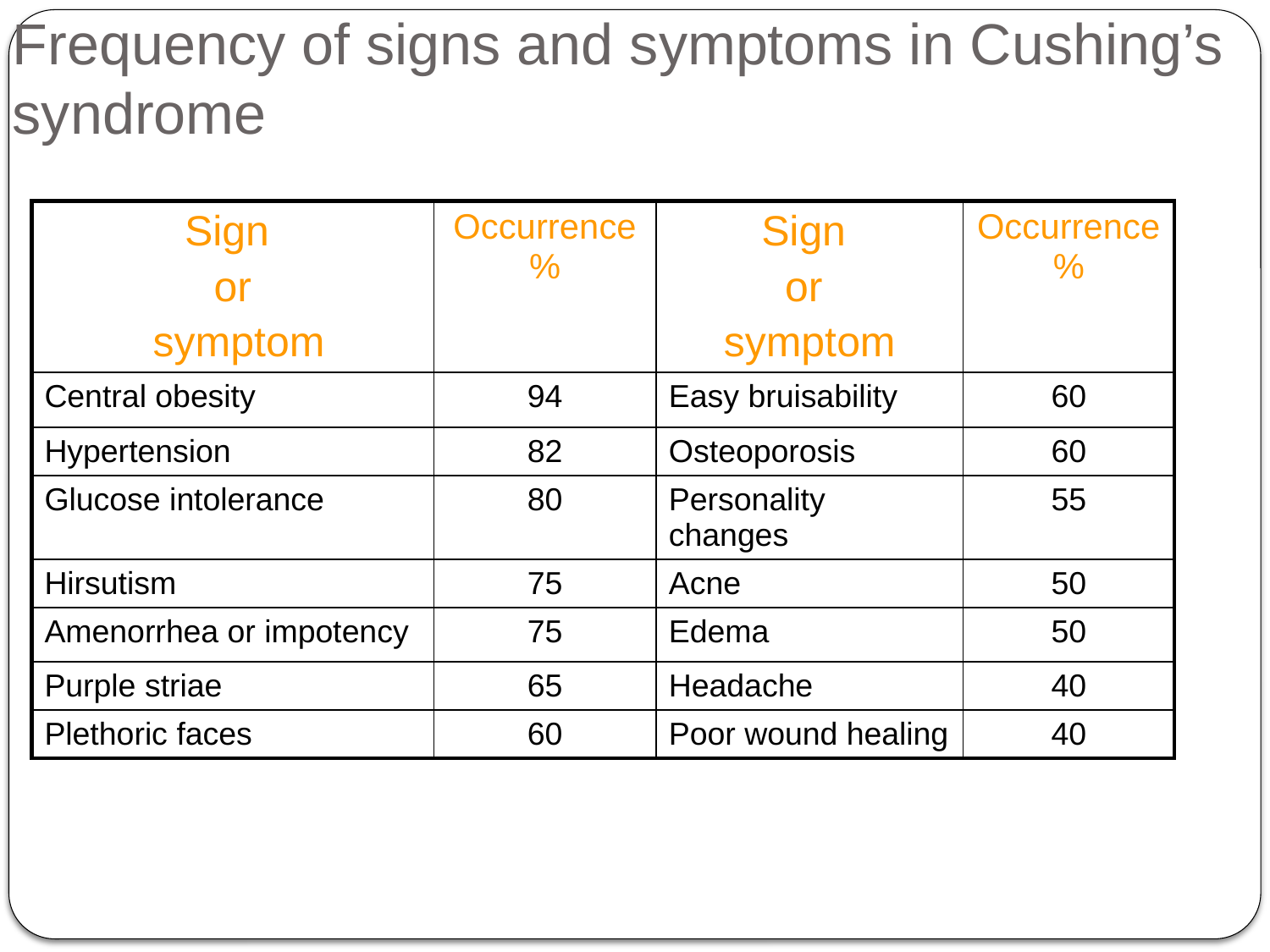

# Frequency of signs and symptoms in Cushing’s syndrome
| Sign or symptom | Occurrence % | Sign or symptom | Occurrence % |
| --- | --- | --- | --- |
| Central obesity | 94 | Easy bruisability | 60 |
| Hypertension | 82 | Osteoporosis | 60 |
| Glucose intolerance | 80 | Personality changes | 55 |
| Hirsutism | 75 | Acne | 50 |
| Amenorrhea or impotency | 75 | Edema | 50 |
| Purple striae | 65 | Headache | 40 |
| Plethoric faces | 60 | Poor wound healing | 40 |